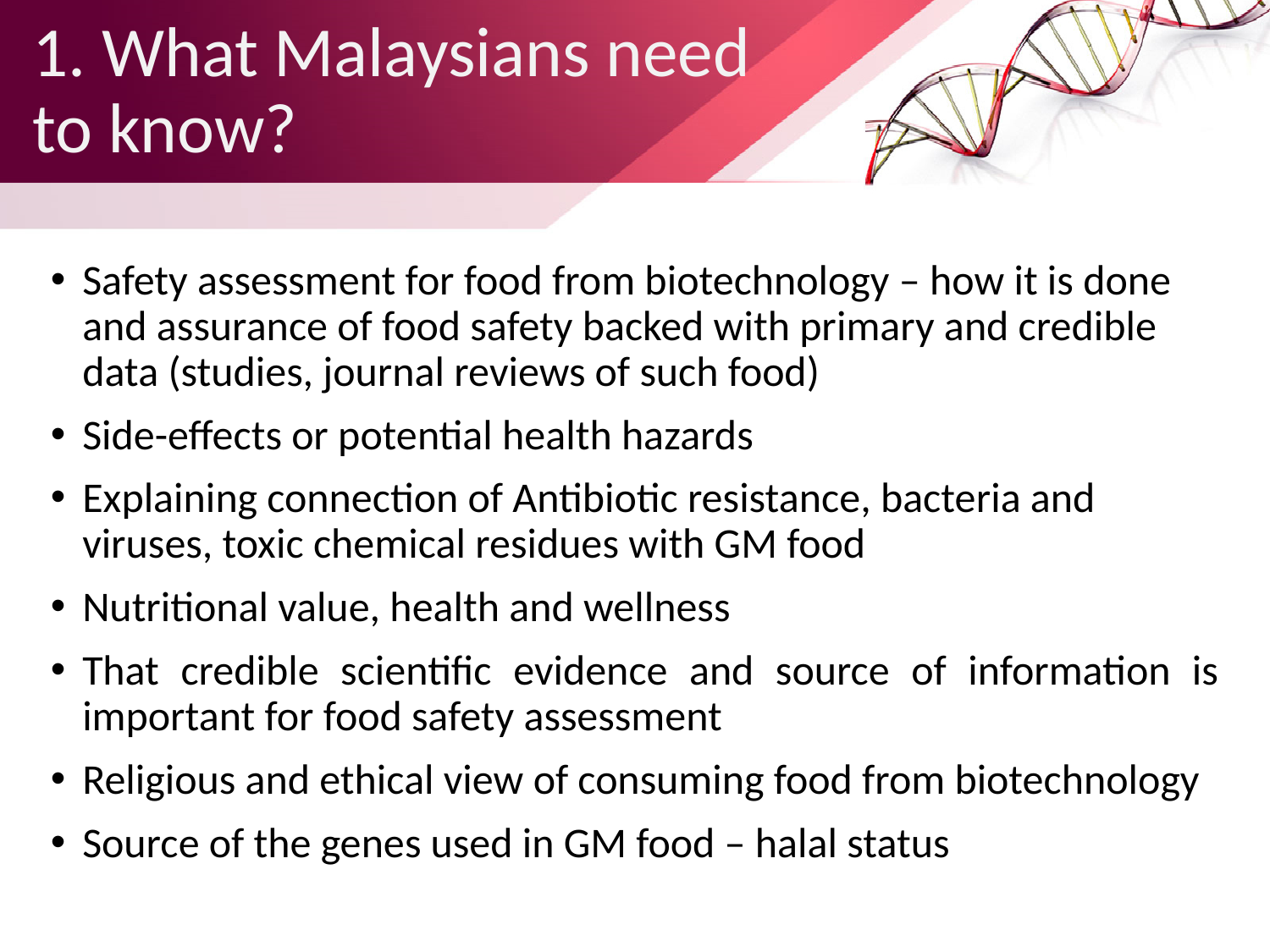

# 1. What Malaysians need to know?
Safety assessment for food from biotechnology – how it is done and assurance of food safety backed with primary and credible data (studies, journal reviews of such food)
Side-effects or potential health hazards
Explaining connection of Antibiotic resistance, bacteria and viruses, toxic chemical residues with GM food
Nutritional value, health and wellness
That credible scientific evidence and source of information is important for food safety assessment
Religious and ethical view of consuming food from biotechnology
Source of the genes used in GM food – halal status